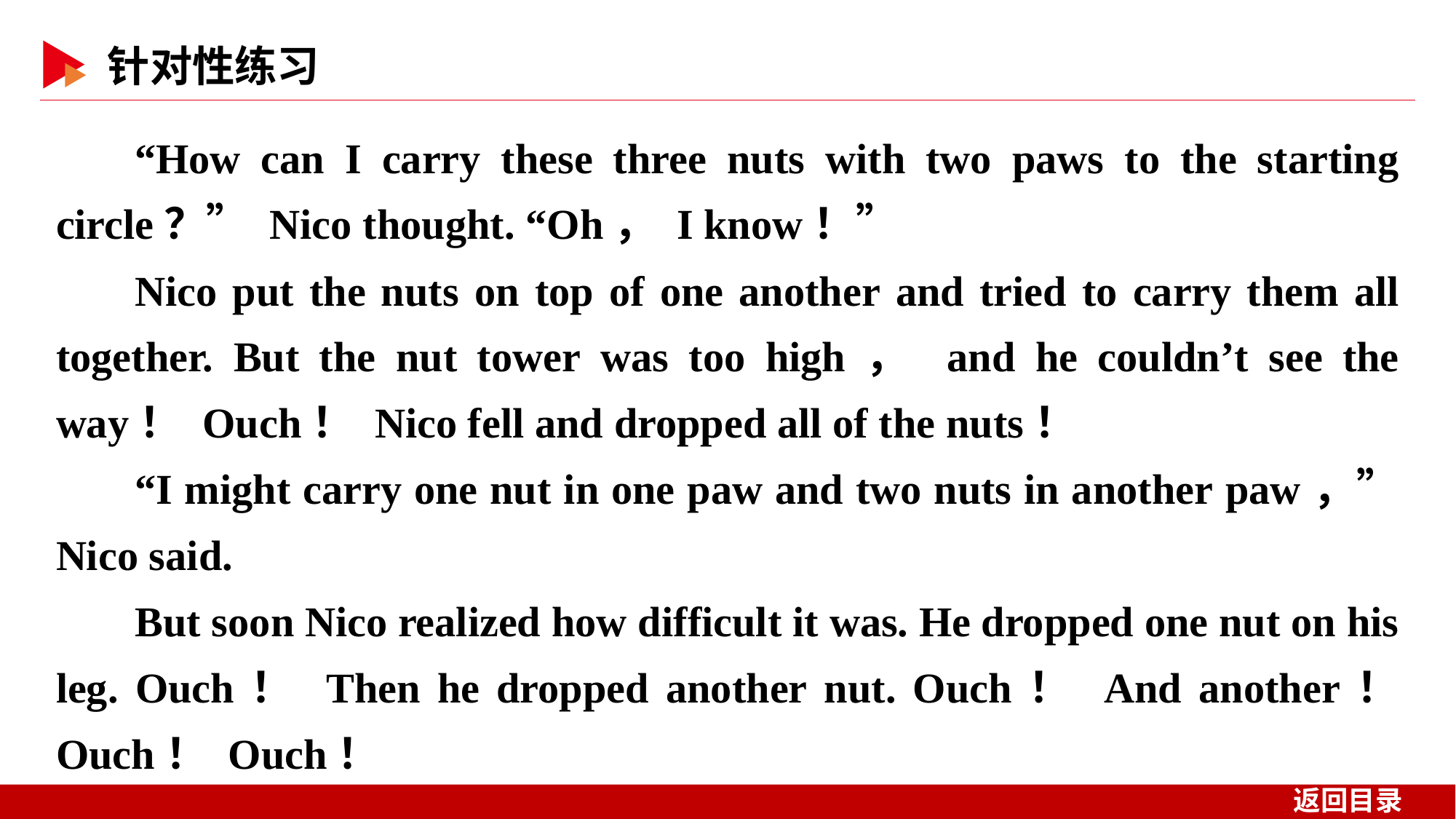

“How can I carry these three nuts with two paws to the starting circle？” Nico thought. “Oh， I know！”
Nico put the nuts on top of one another and tried to carry them all together. But the nut tower was too high， and he couldn’t see the way！ Ouch！ Nico fell and dropped all of the nuts！
“I might carry one nut in one paw and two nuts in another paw，” Nico said.
But soon Nico realized how difficult it was. He dropped one nut on his leg. Ouch！ Then he dropped another nut. Ouch！ And another！ Ouch！ Ouch！